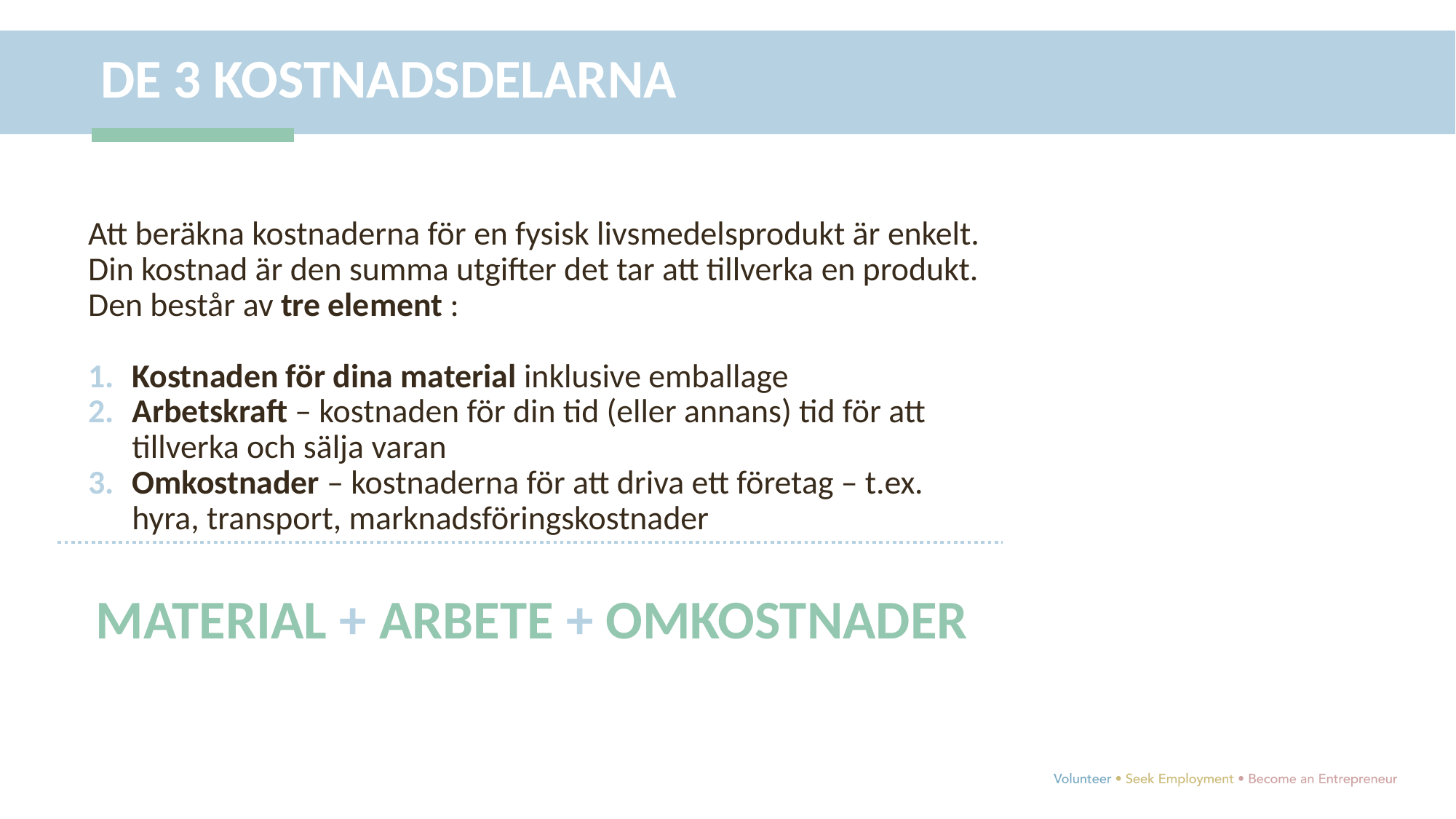

DE 3 KOSTNADSDELARNA
Att beräkna kostnaderna för en fysisk livsmedelsprodukt är enkelt.
Din kostnad är den summa utgifter det tar att tillverka en produkt. Den består av tre element :

Kostnaden för dina material inklusive emballage
Arbetskraft – kostnaden för din tid (eller annans) tid för att tillverka och sälja varan
Omkostnader – kostnaderna för att driva ett företag – t.ex. hyra, transport, marknadsföringskostnader

MATERIAL + ARBETE + OMKOSTNADER